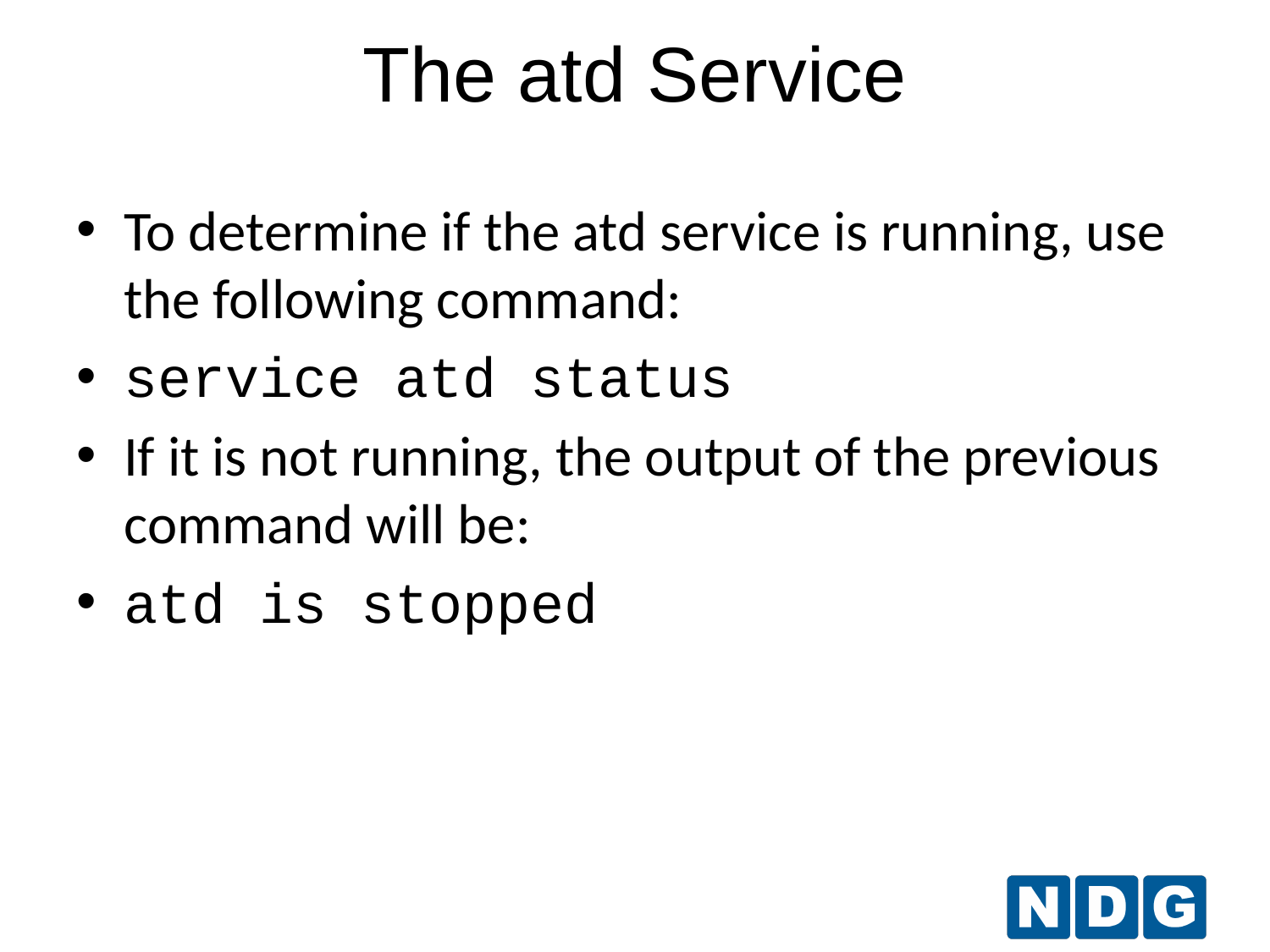

The atd Service
To determine if the atd service is running, use the following command:
service atd status
If it is not running, the output of the previous command will be:
atd is stopped